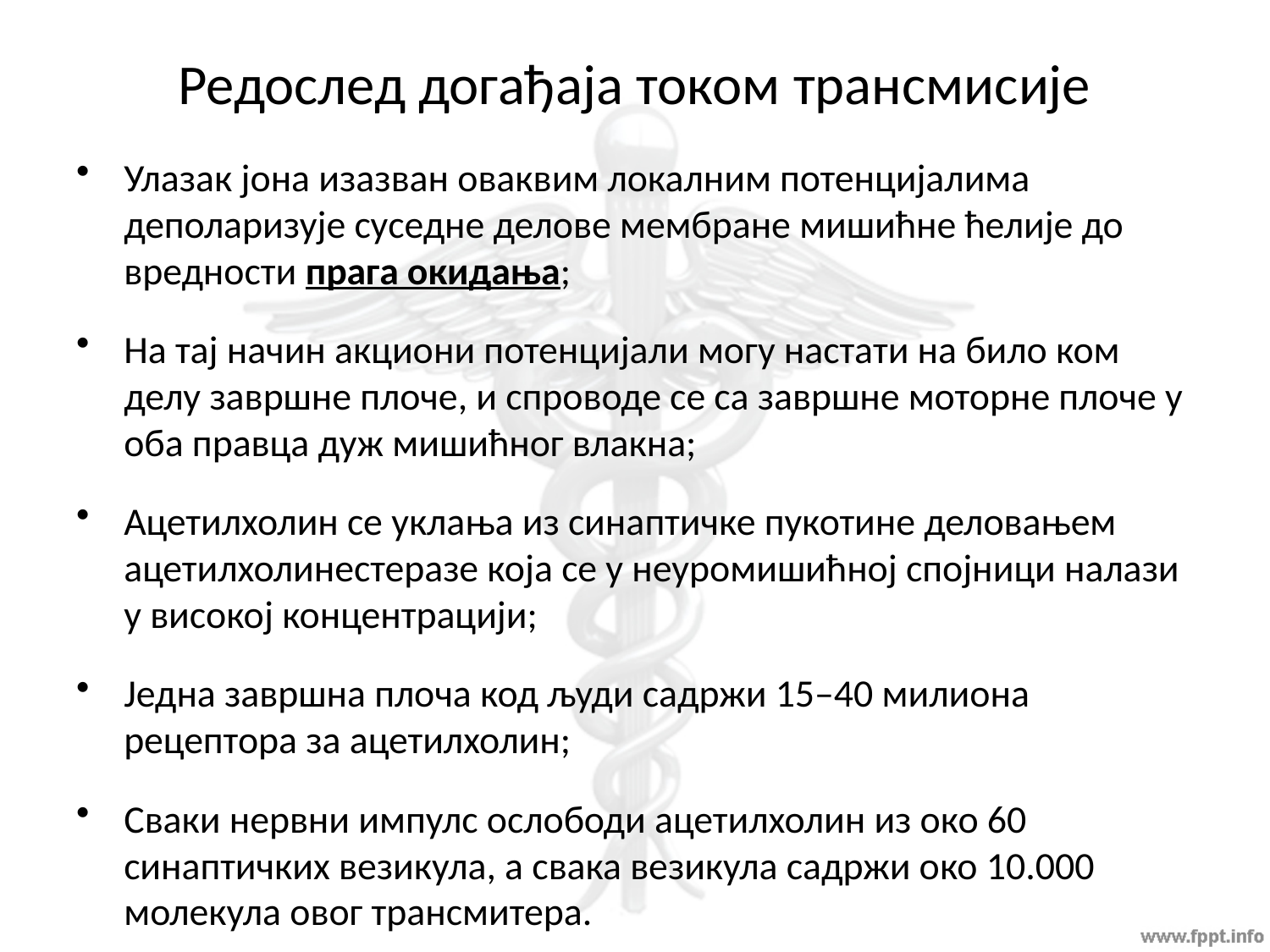

# Редослед догађаја током трансмисије
Улазак јона изазван оваквим локалним потенцијалима деполаризује суседне делове мембране мишићне ћелије до вредности прага окидања;

На тај начин акциони потенцијали могу настати на било ком делу завршне плоче, и спроводе се са завршне моторне плоче у оба правца дуж мишићног влакна;

Ацетилхолин се уклања из синаптичке пукотине деловањем ацетилхолинестеразе која се у неуромишићној спојници налази у високој концентрацији;

Једна завршна плоча код људи садржи 15–40 милиона рецептора за ацетилхолин;

Сваки нервни импулс ослободи ацетилхолин из око 60 синаптичких везикула, а свака везикула садржи око 10.000 молекула овог трансмитера.